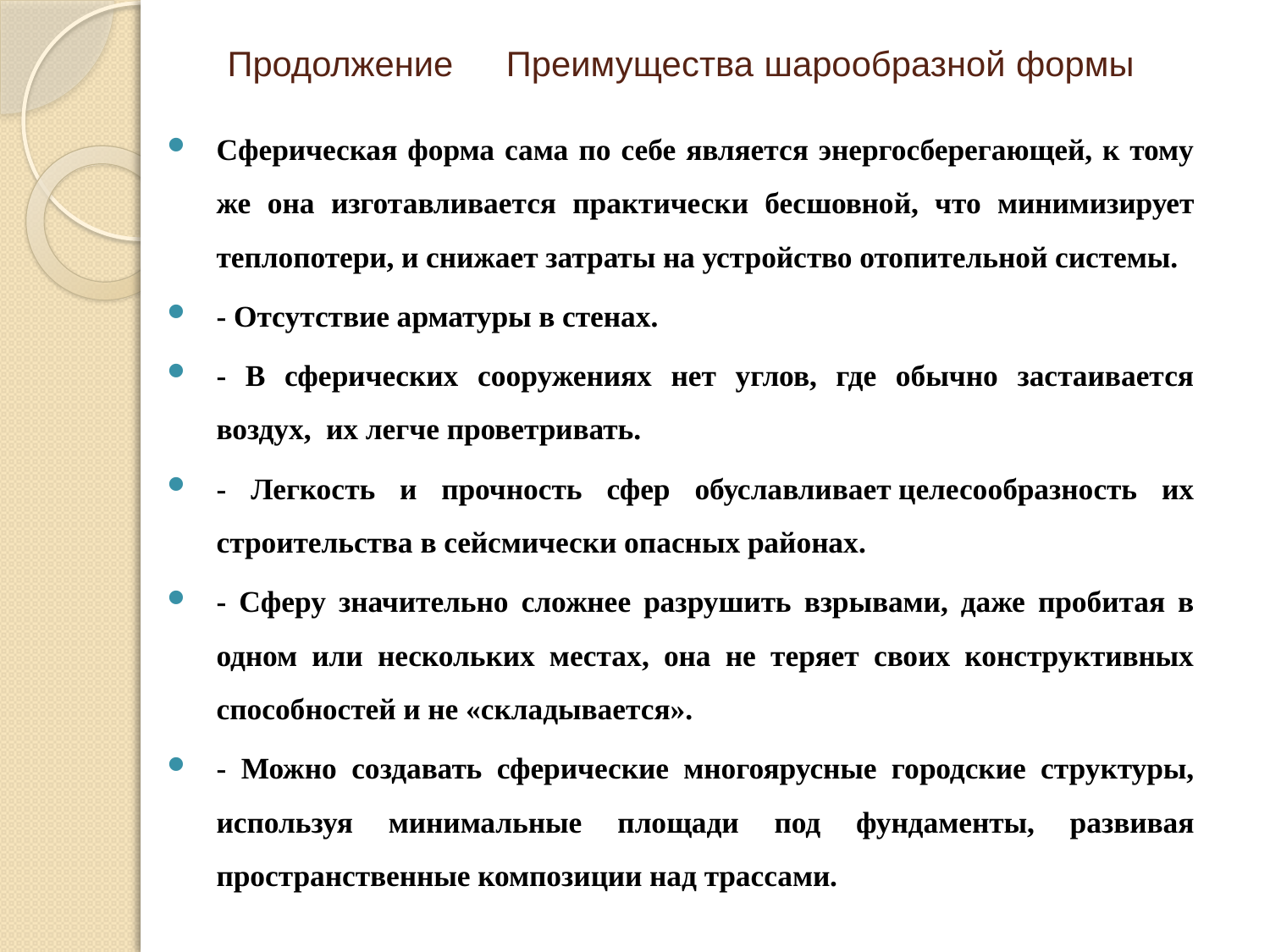

# Продолжение     Преимущества шарообразной формы
Сферическая форма сама по себе является энергосберегающей, к тому же она изготавливается практически бесшовной, что минимизирует теплопотери, и снижает затраты на устройство отопительной системы.
- Отсутствие арматуры в стенах.
- В сферических сооружениях нет углов, где обычно застаивается воздух,  их легче проветривать.
- Легкость и прочность сфер обуславливает целесообразность их строительства в сейсмически опасных районах.
- Сферу значительно сложнее разрушить взрывами, даже пробитая в одном или нескольких местах, она не теряет своих конструктивных способностей и не «складывается».
- Можно создавать сферические многоярусные городские структуры, используя минимальные площади под фундаменты, развивая пространственные композиции над трассами.